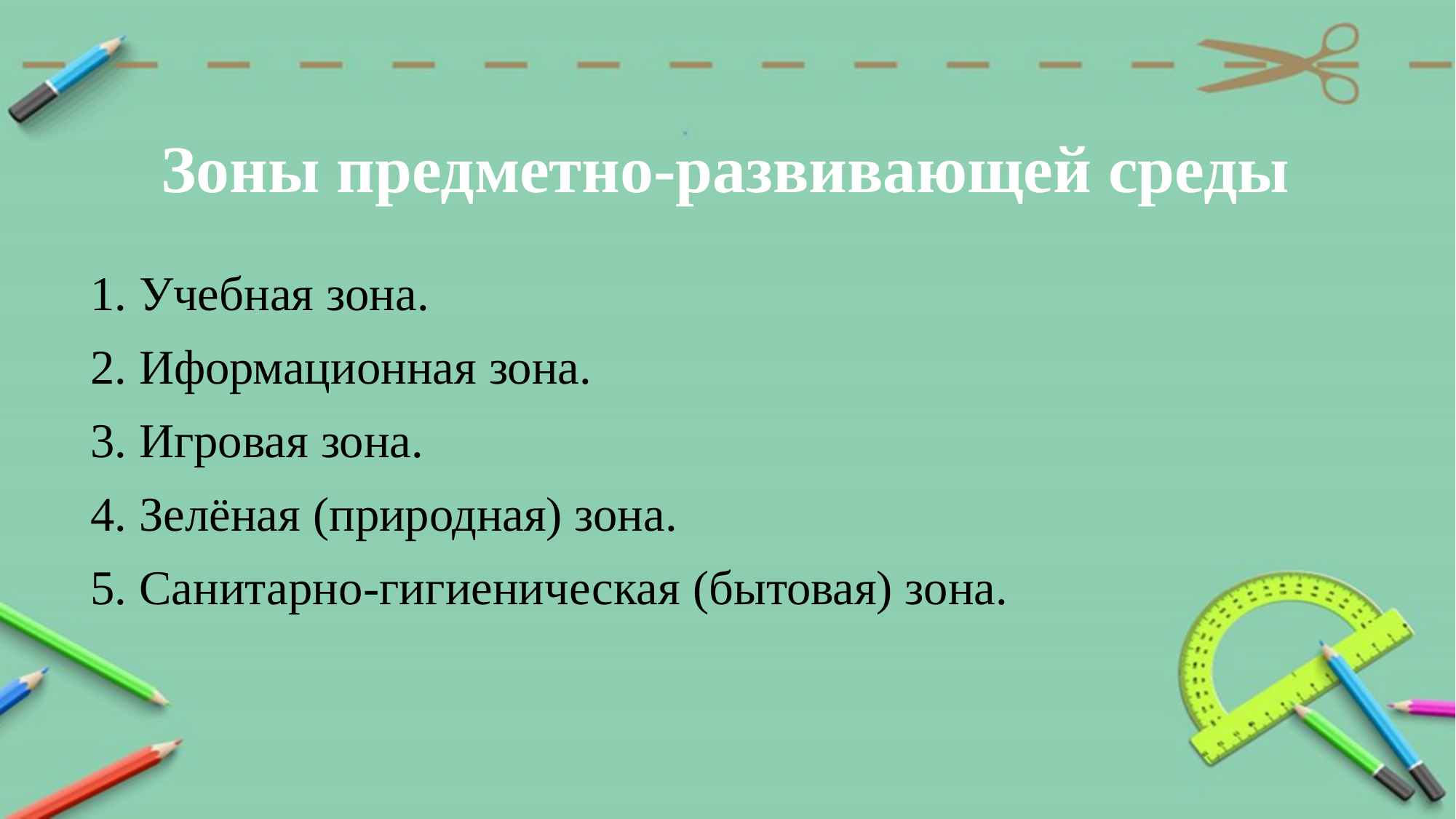

# Зоны предметно-развивающей среды
1. Учебная зона.
2. Иформационная зона.
3. Игровая зона.
4. Зелёная (природная) зона.
5. Санитарно-гигиеническая (бытовая) зона.